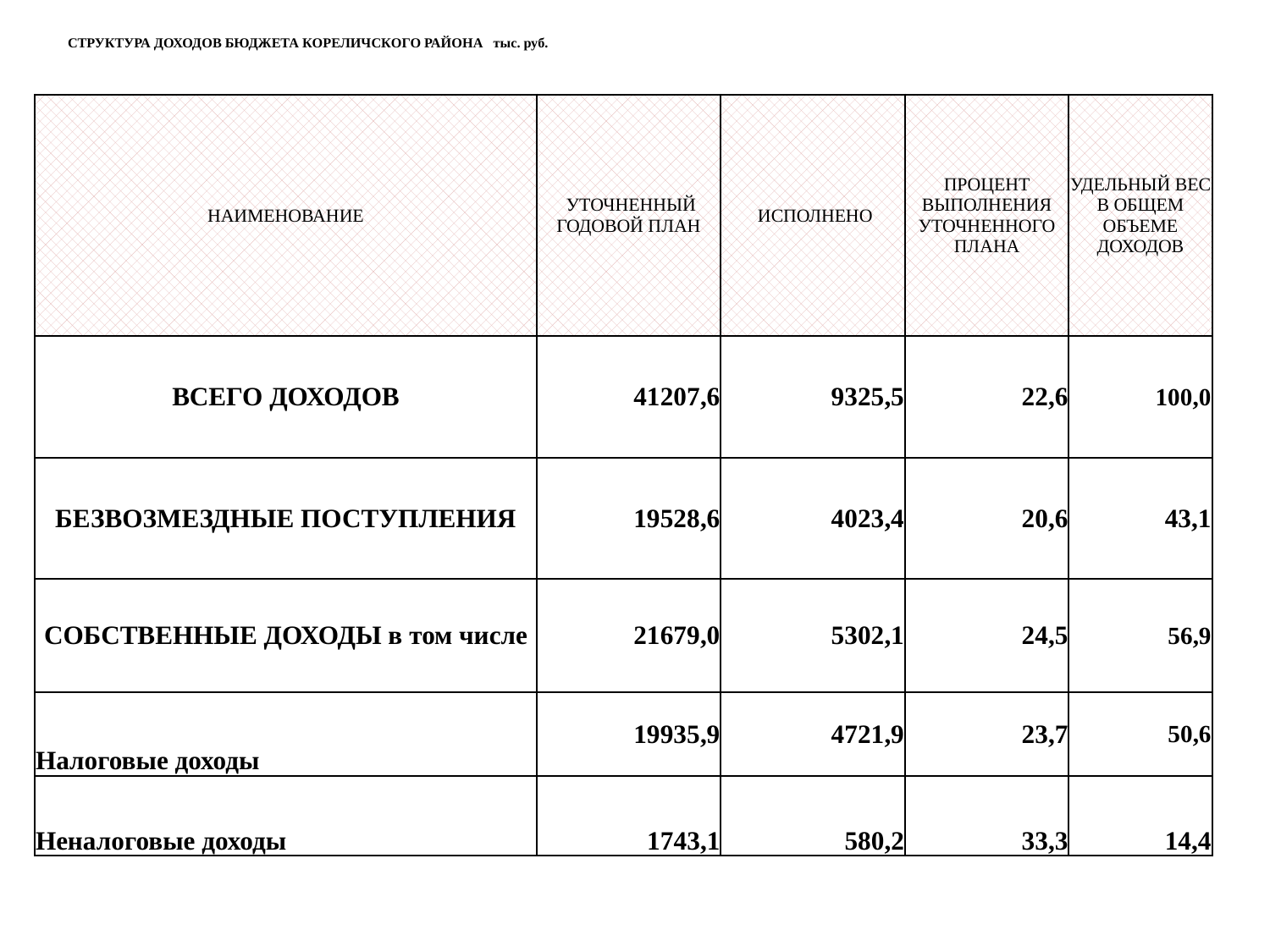

# СТРУКТУРА ДОХОДОВ БЮДЖЕТА КОРЕЛИЧСКОГО РАЙОНА   тыс. руб.
| НАИМЕНОВАНИЕ | УТОЧНЕННЫЙ ГОДОВОЙ ПЛАН | ИСПОЛНЕНО | ПРОЦЕНТ ВЫПОЛНЕНИЯ УТОЧНЕННОГО ПЛАНА | УДЕЛЬНЫЙ ВЕС В ОБЩЕМ ОБЪЕМЕ ДОХОДОВ |
| --- | --- | --- | --- | --- |
| ВСЕГО ДОХОДОВ | 41207,6 | 9325,5 | 22,6 | 100,0 |
| БЕЗВОЗМЕЗДНЫЕ ПОСТУПЛЕНИЯ | 19528,6 | 4023,4 | 20,6 | 43,1 |
| СОБСТВЕННЫЕ ДОХОДЫ в том числе | 21679,0 | 5302,1 | 24,5 | 56,9 |
| Налоговые доходы | 19935,9 | 4721,9 | 23,7 | 50,6 |
| Неналоговые доходы | 1743,1 | 580,2 | 33,3 | 14,4 |